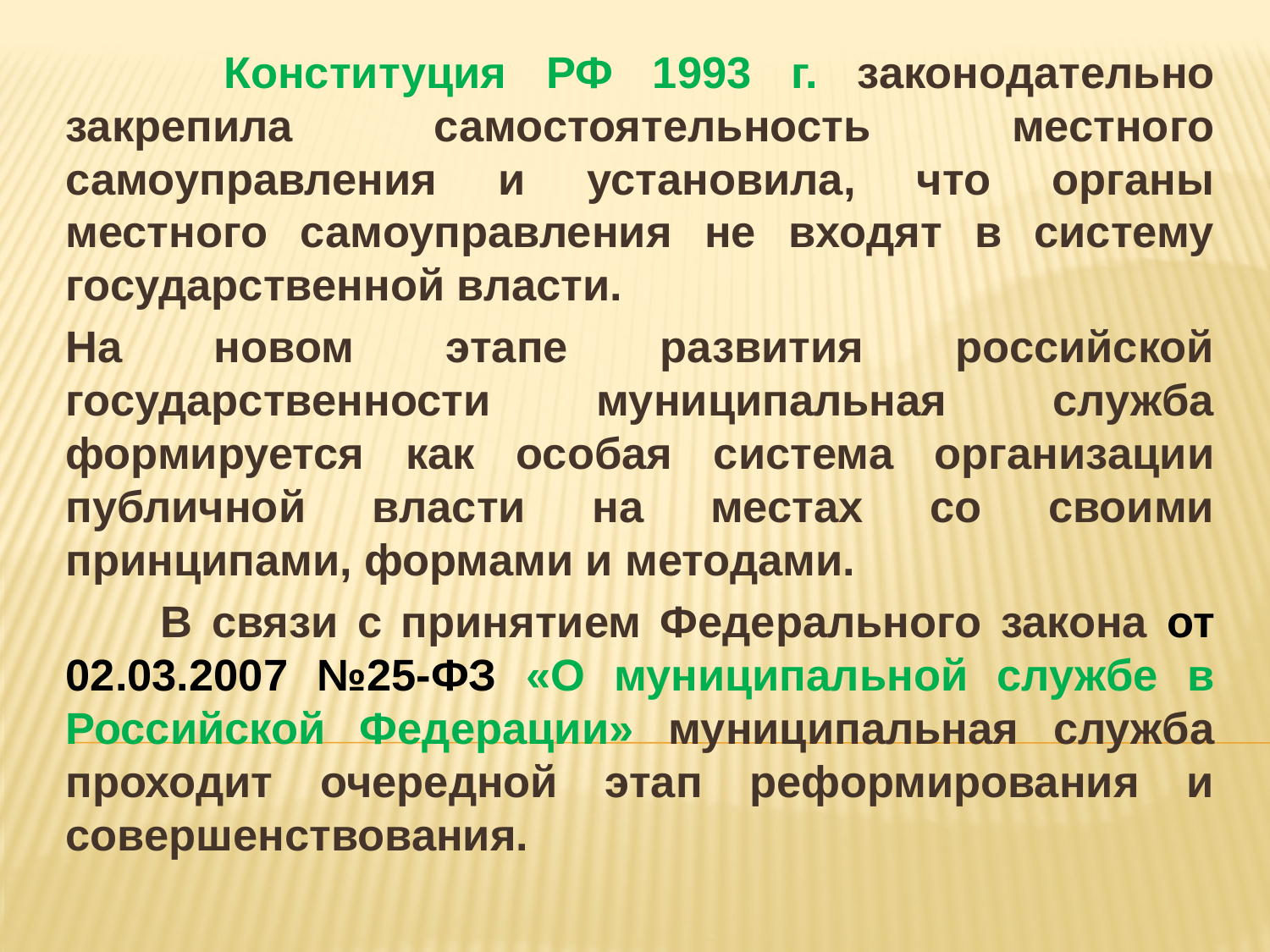

Конституция РФ 1993 г. законодательно закрепила самостоятельность местного самоуправления и установила, что органы местного самоуправления не входят в систему государственной власти.
На новом этапе развития российской государственности муниципальная служба формируется как особая система организации публичной власти на местах со своими принципами, формами и методами.
     В связи с принятием Федерального закона от 02.03.2007 №25-ФЗ «О муниципальной службе в Российской Федерации» муниципальная служба проходит очередной этап реформирования и совершенствования.